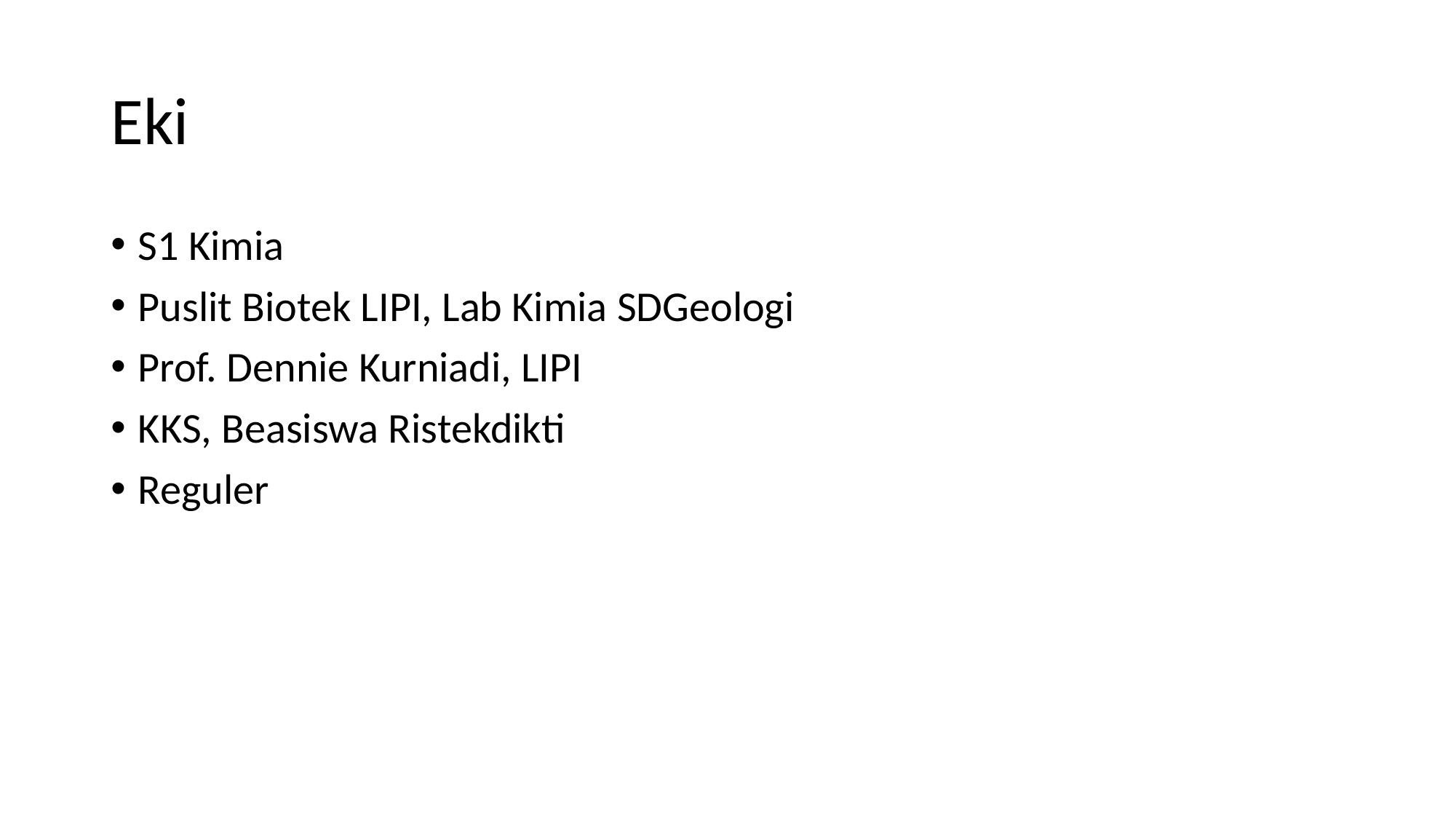

# Eki
S1 Kimia
Puslit Biotek LIPI, Lab Kimia SDGeologi
Prof. Dennie Kurniadi, LIPI
KKS, Beasiswa Ristekdikti
Reguler